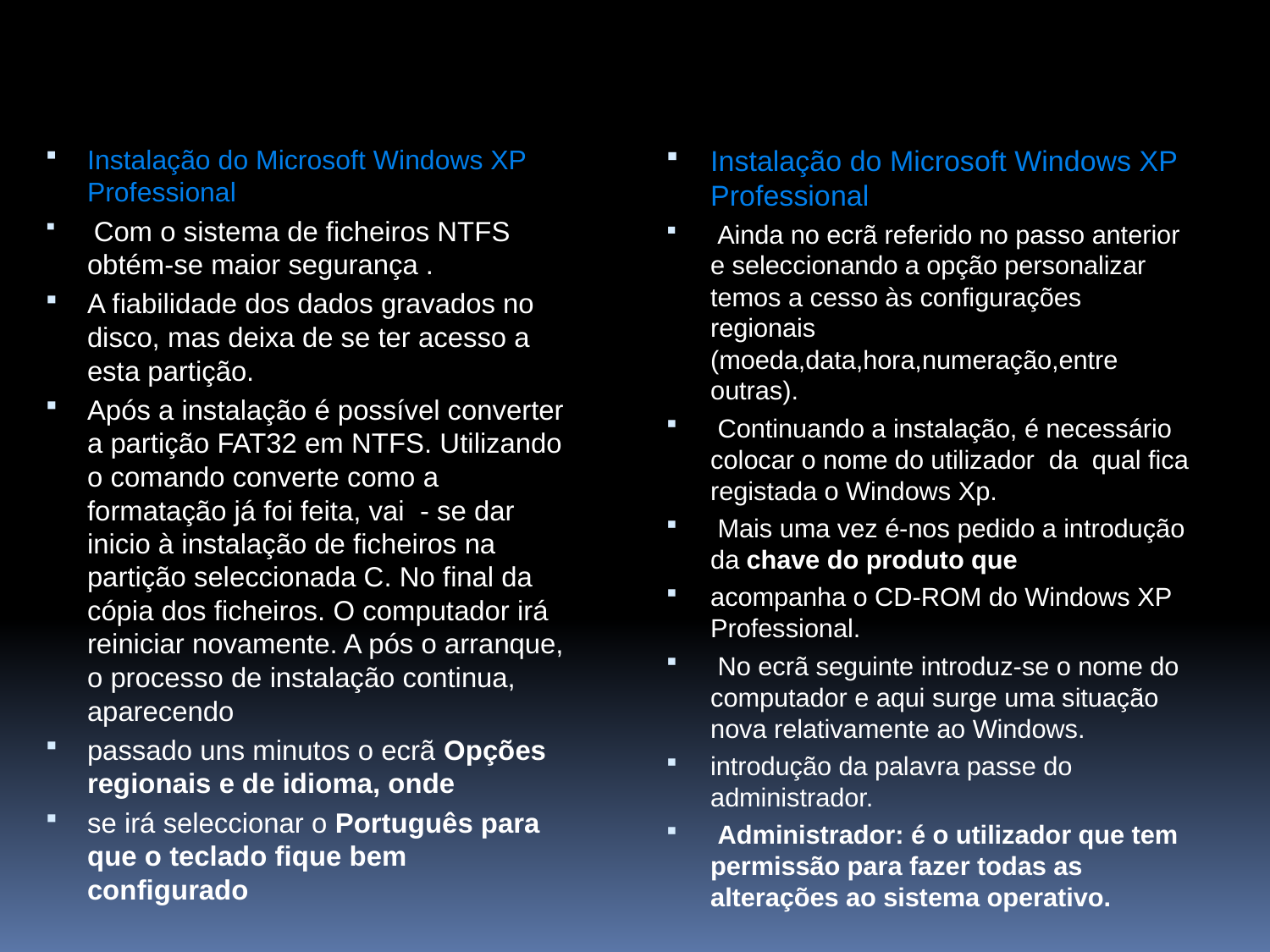

Instalação do Microsoft Windows XP Professional
 Com o sistema de ficheiros NTFS obtém-se maior segurança .
A fiabilidade dos dados gravados no disco, mas deixa de se ter acesso a esta partição.
Após a instalação é possível converter a partição FAT32 em NTFS. Utilizando o comando converte como a formatação já foi feita, vai  - se dar  inicio à instalação de ficheiros na partição seleccionada C. No final da cópia dos ficheiros. O computador irá reiniciar novamente. A pós o arranque, o processo de instalação continua, aparecendo
passado uns minutos o ecrã Opções regionais e de idioma, onde
se irá seleccionar o Português para que o teclado fique bem configurado

Instalação do Microsoft Windows XP Professional
 Ainda no ecrã referido no passo anterior e seleccionando a opção personalizar temos a cesso às configurações regionais (moeda,data,hora,numeração,entre outras).
 Continuando a instalação, é necessário colocar o nome do utilizador  da  qual fica registada o Windows Xp.
 Mais uma vez é-nos pedido a introdução da chave do produto que
acompanha o CD-ROM do Windows XP Professional.
 No ecrã seguinte introduz-se o nome do computador e aqui surge uma situação nova relativamente ao Windows.
introdução da palavra passe do administrador.
 Administrador: é o utilizador que tem permissão para fazer todas as alterações ao sistema operativo.